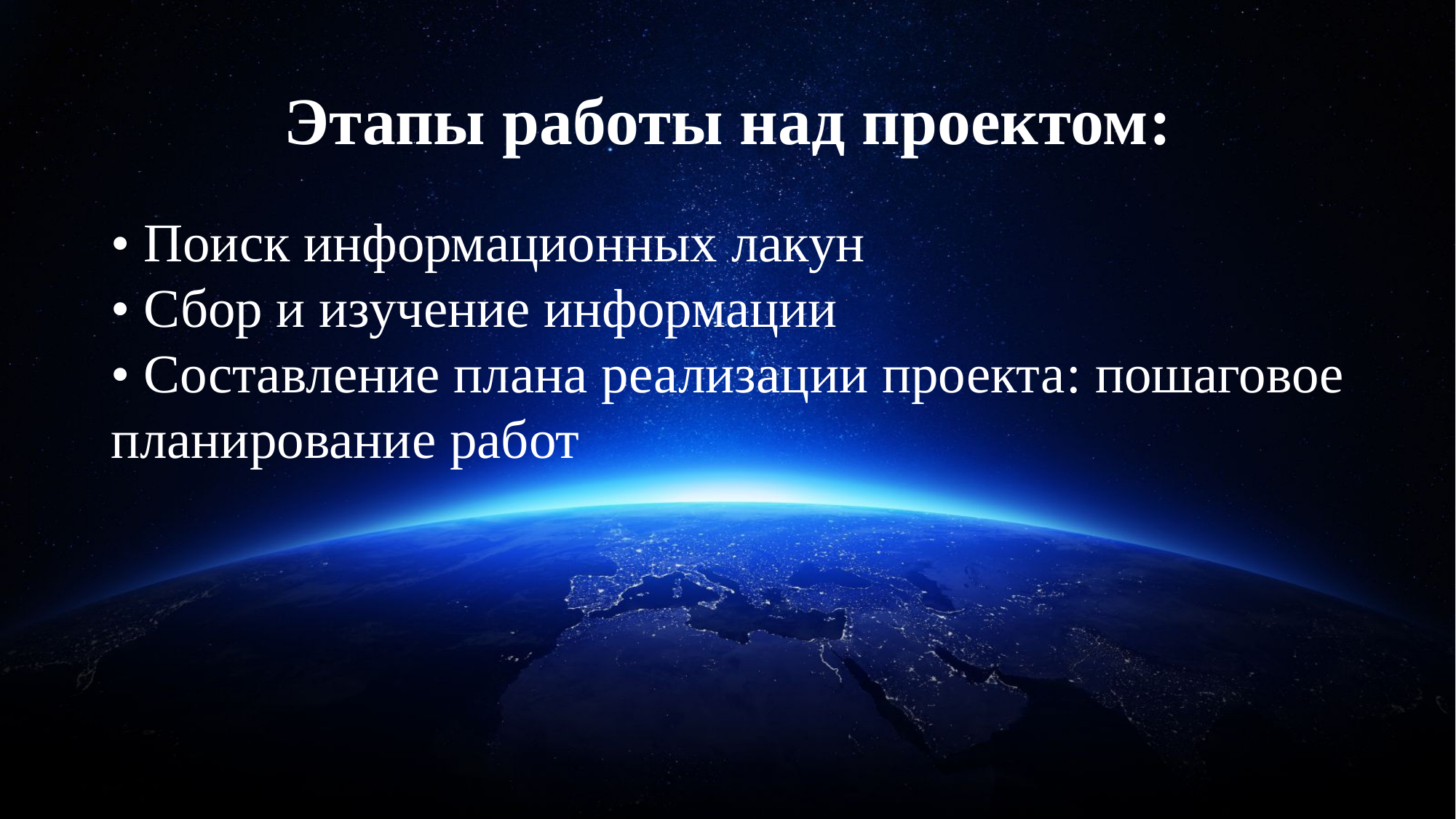

# Этапы работы над проектом:
• Поиск информационных лакун
• Сбор и изучение информации
• Составление плана реализации проекта: пошаговое планирование работ